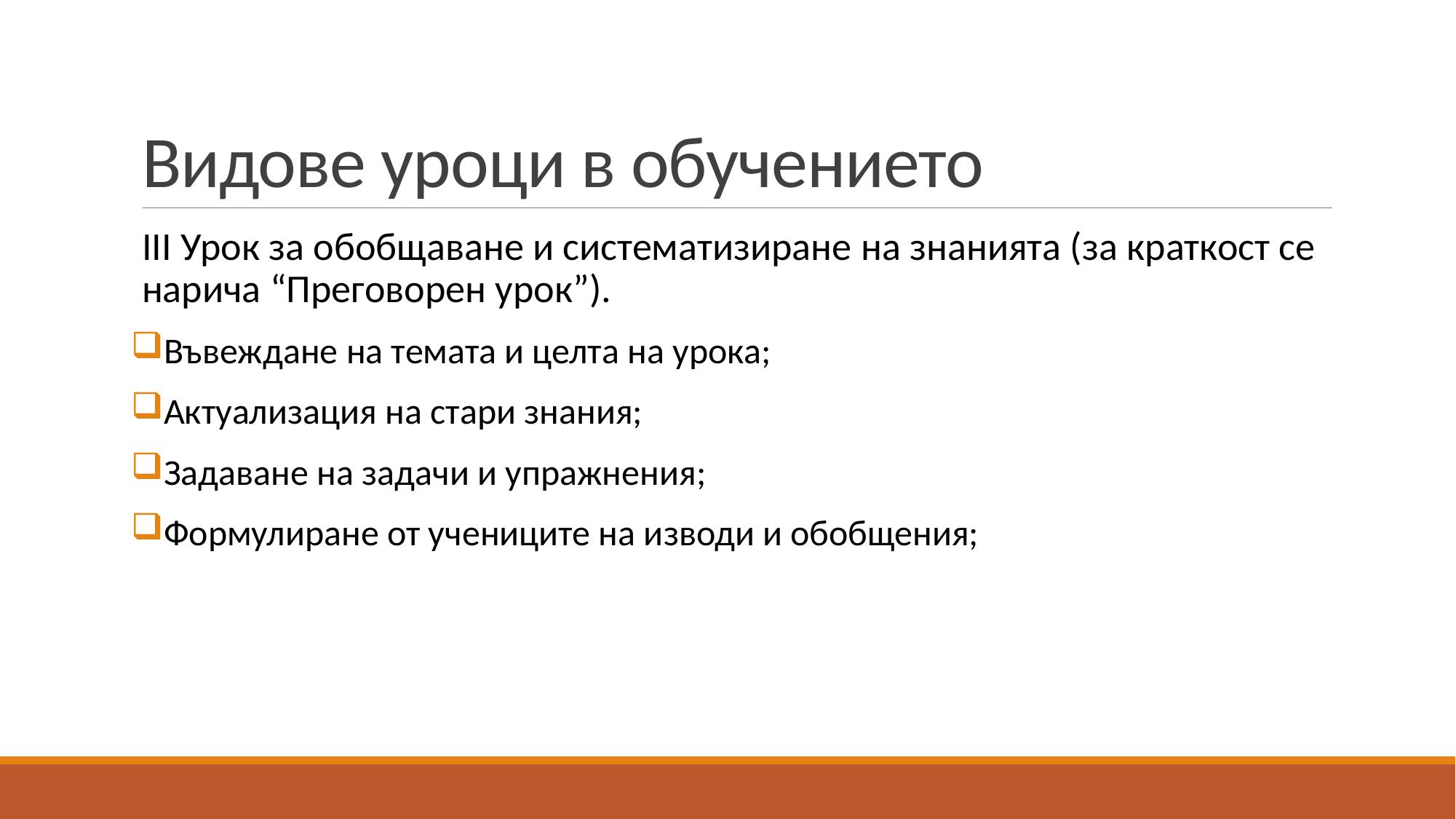

# Видове уроци в обучението
III Урок за обобщаване и систематизиране на знанията (за краткост се нарича “Преговорен урок”).
Въвеждане на темата и целта на урока;
Актуализация на стари знания;
Задаване на задачи и упражнения;
Формулиране от учениците на изводи и обобщения;